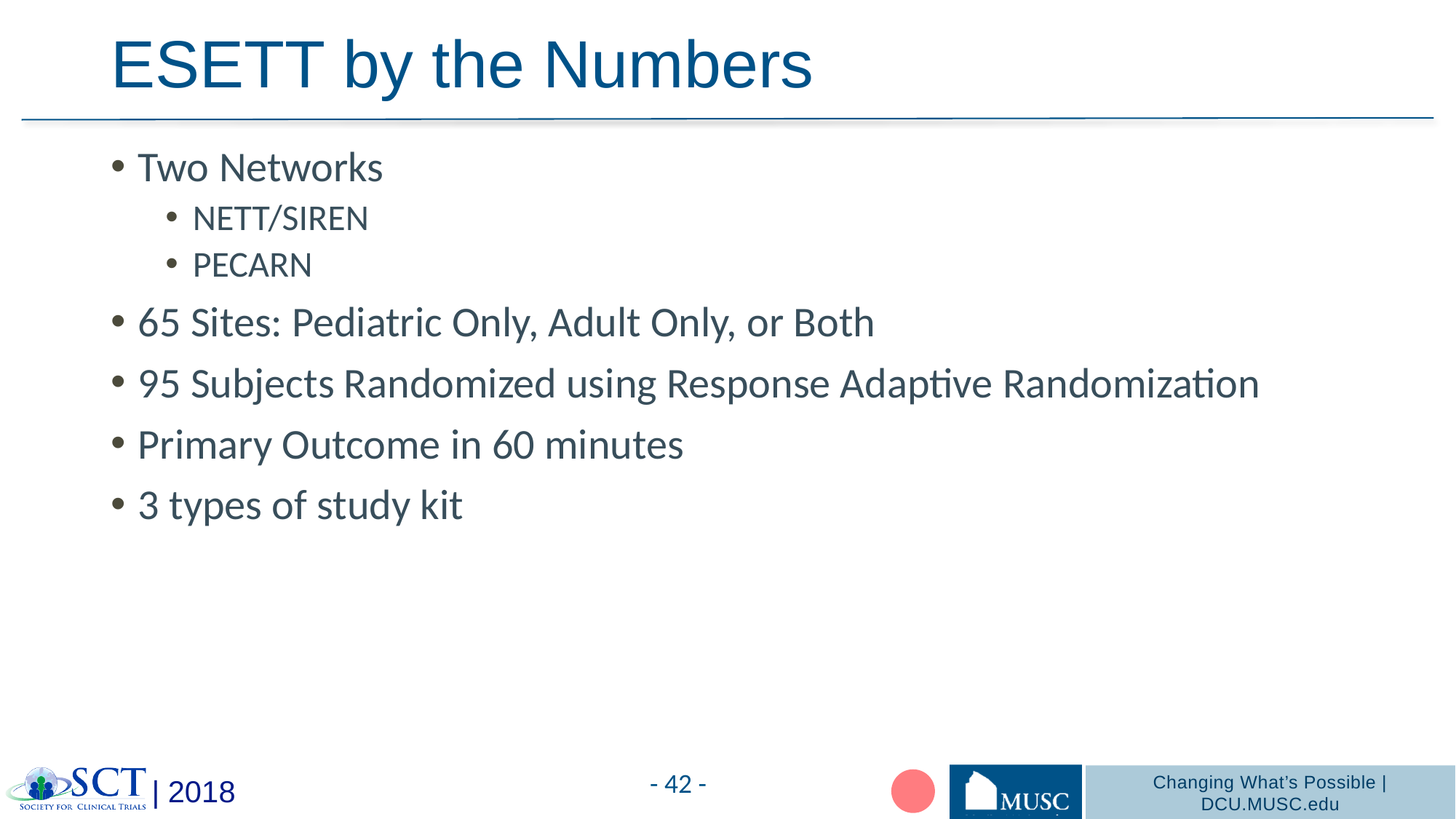

# ESETT by the Numbers
Two Networks
NETT/SIREN
PECARN
65 Sites: Pediatric Only, Adult Only, or Both
95 Subjects Randomized using Response Adaptive Randomization
Primary Outcome in 60 minutes
3 types of study kit
- 42 -